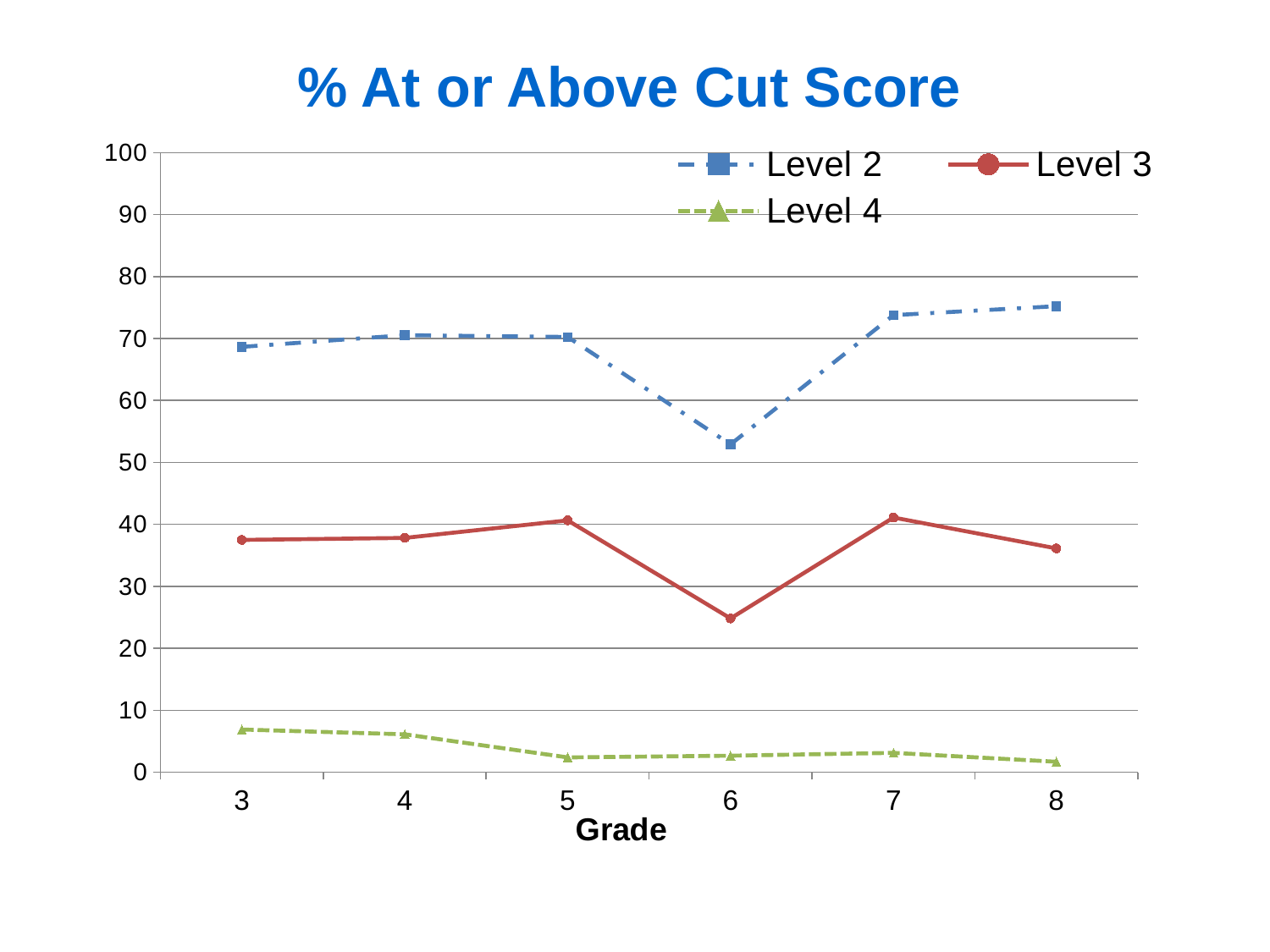

% At or Above Cut Score

### Chart

| Category | Level 2 | Level 3 | Level 4 |
|---|---|---|---|
| 3 | 68.65 | 37.50000000000001 | 6.900000000000008 |
| 4 | 70.531 | 37.81900000000001 | 6.121000000000002 |
| 5 | 70.246 | 40.653999999999996 | 2.399999999999998 |
| 6 | 52.91199999999999 | 24.831999999999987 | 2.671999999999981 |
| 7 | 73.77100000000002 | 41.106500000000025 | 3.131500000000012 |
| 8 | 75.22 | 36.13 | 1.7 |